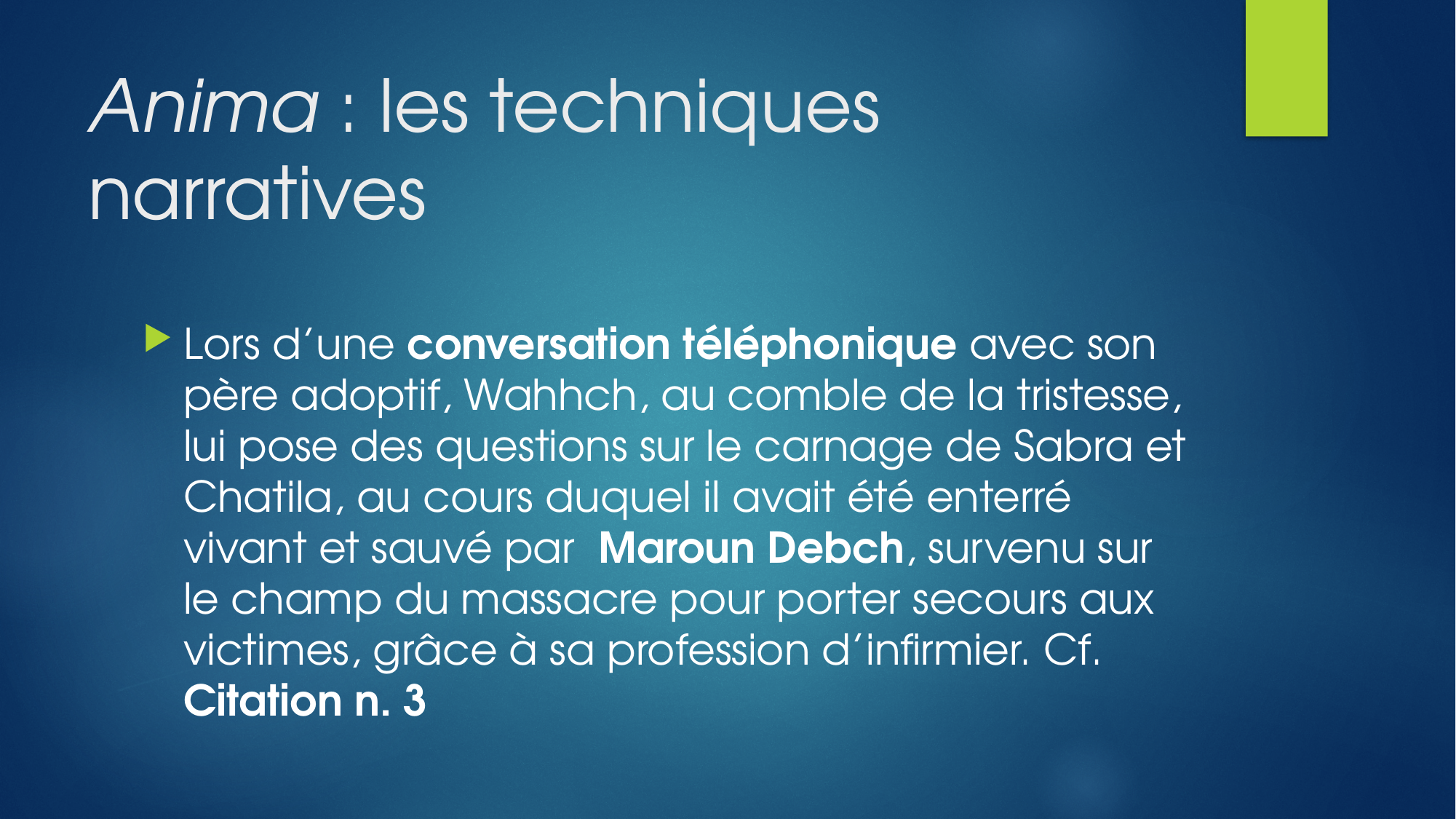

# Anima : les techniques narratives

Lors d’une conversation téléphonique avec son père adoptif, Wahhch, au comble de la tristesse, lui pose des questions sur le carnage de Sabra et Chatila, au cours duquel il avait été enterré vivant et sauvé par  Maroun Debch, survenu sur le champ du massacre pour porter secours aux victimes, grâce à sa profession d’infirmier. Cf. Citation n. 3